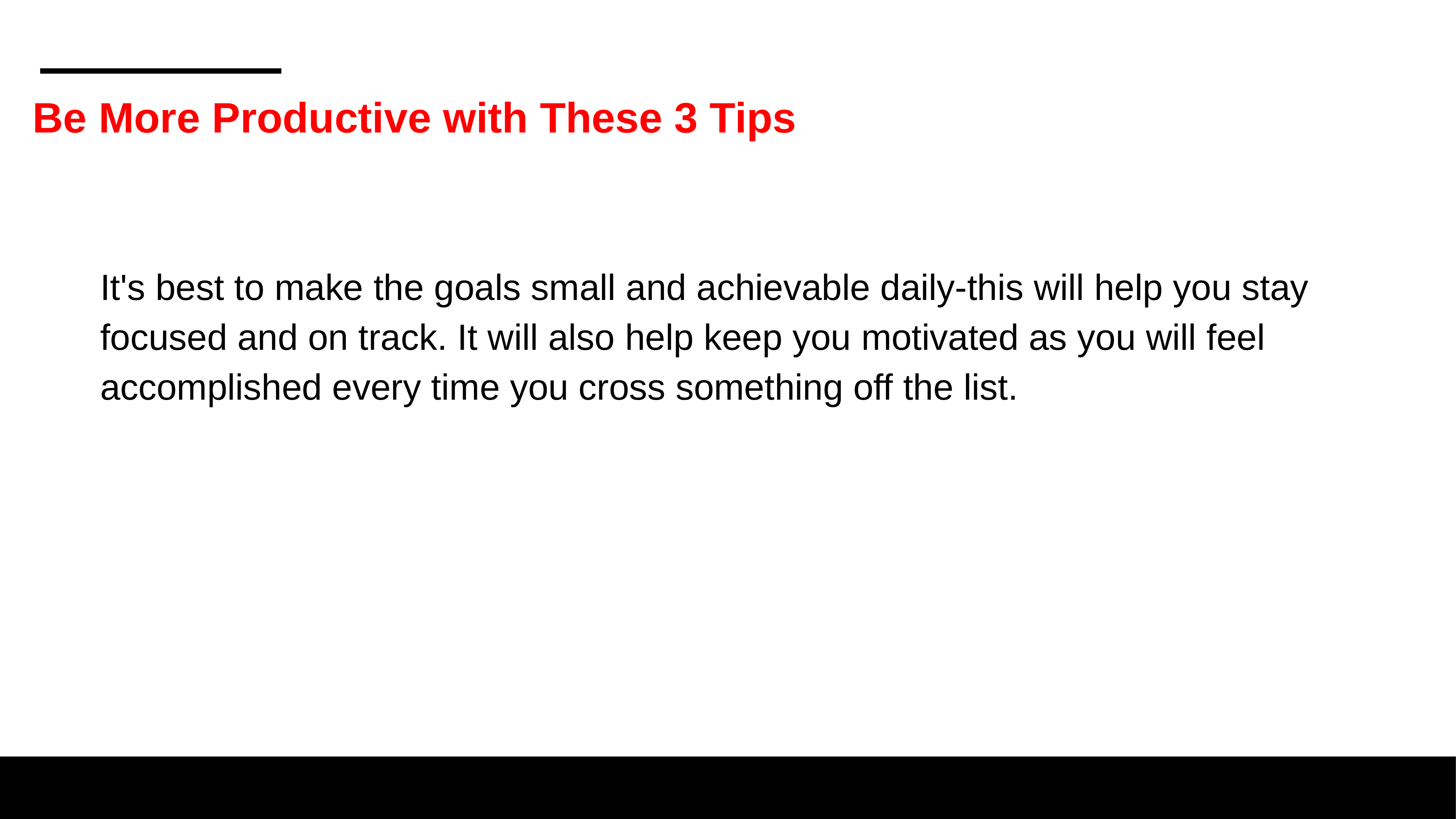

Be More Productive with These 3 Tips
It's best to make the goals small and achievable daily-this will help you stay focused and on track. It will also help keep you motivated as you will feel accomplished every time you cross something off the list.